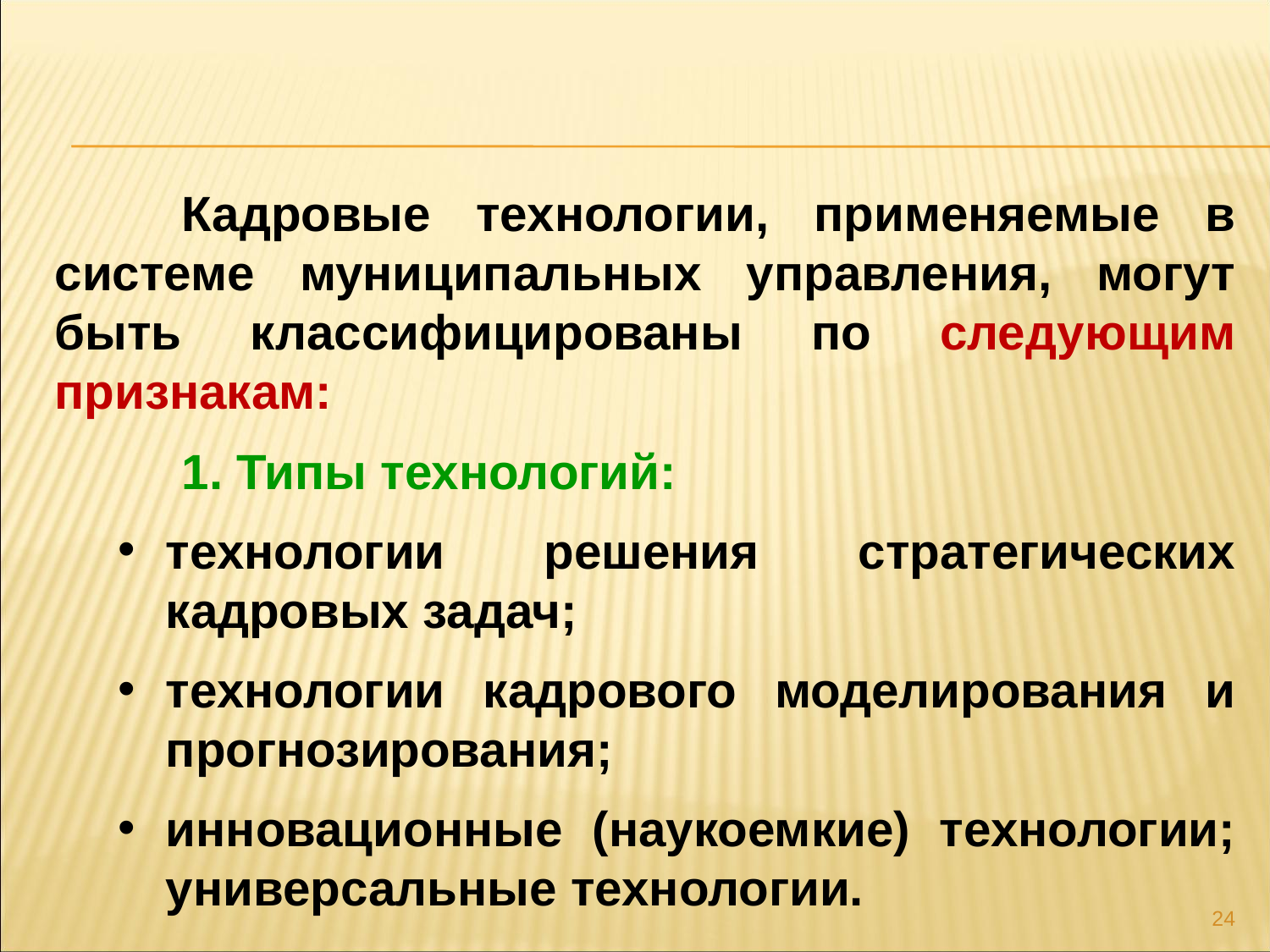

Кадровые технологии, применяемые в системе муниципальных управления, могут быть классифицированы по следующим признакам:
	1. Типы технологий:
технологии решения стратегических кадровых задач;
технологии кадрового моделирования и прогнозирования;
инновационные (наукоемкие) технологии; универсальные технологии.
24